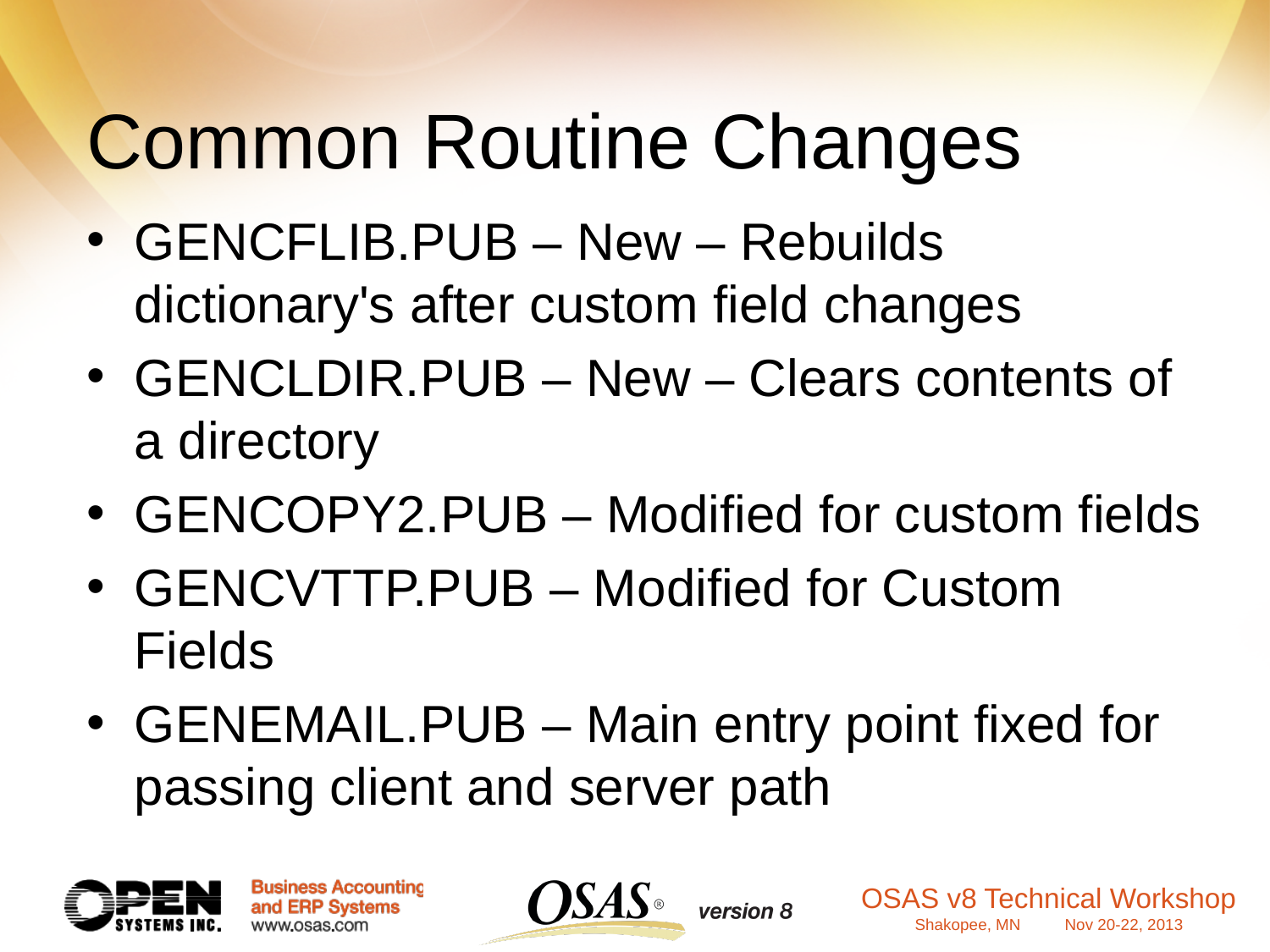

# Common Routine Changes
GENCFLIB.PUB – New – Rebuilds dictionary's after custom field changes
GENCLDIR.PUB – New – Clears contents of a directory
GENCOPY2.PUB – Modified for custom fields
GENCVTTP.PUB – Modified for Custom Fields
GENEMAIL.PUB – Main entry point fixed for passing client and server path